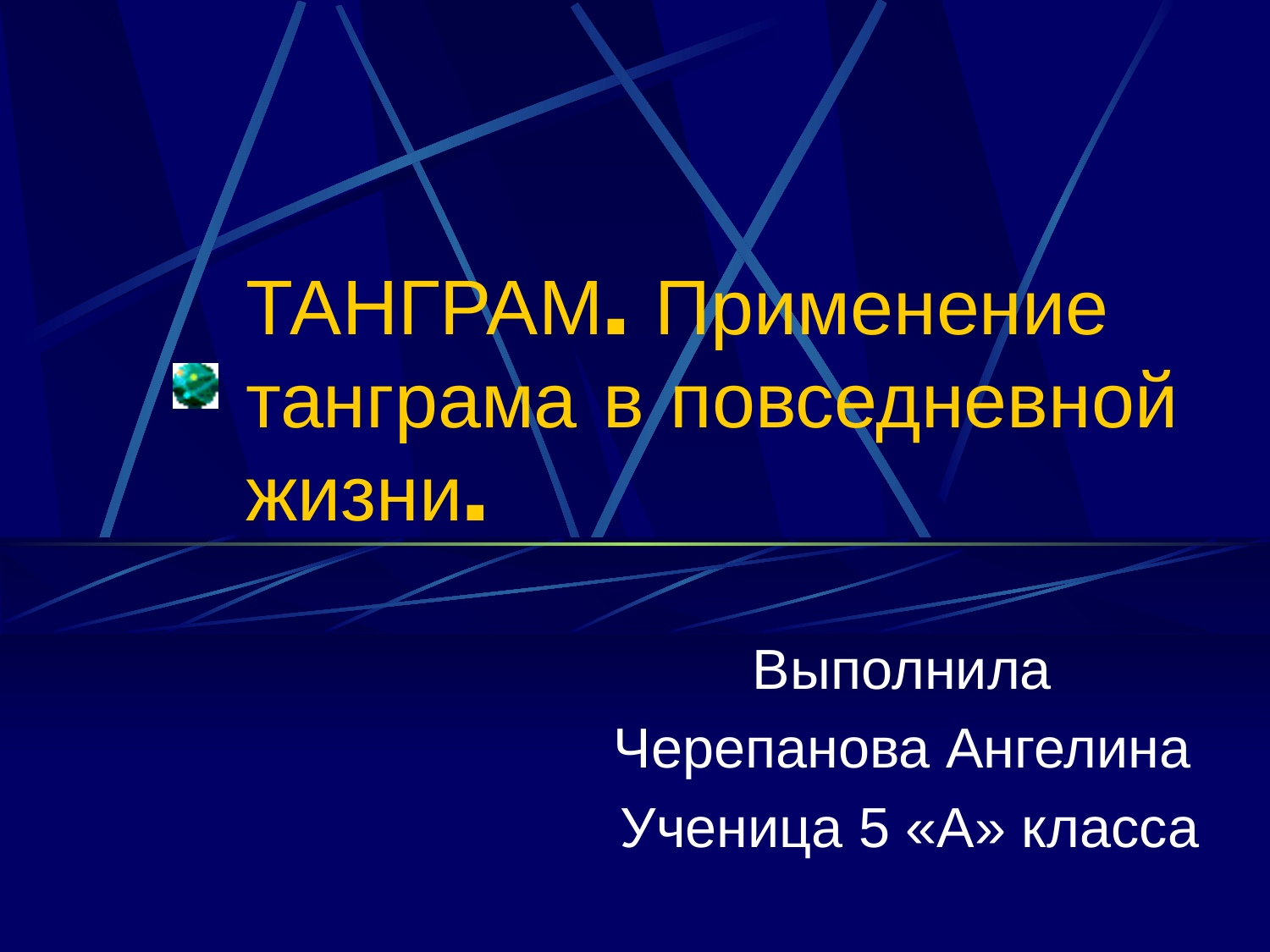

# ТАНГРАМ. Применение танграма в повседневной жизни.
Выполнила
Черепанова Ангелина
Ученица 5 «А» класса